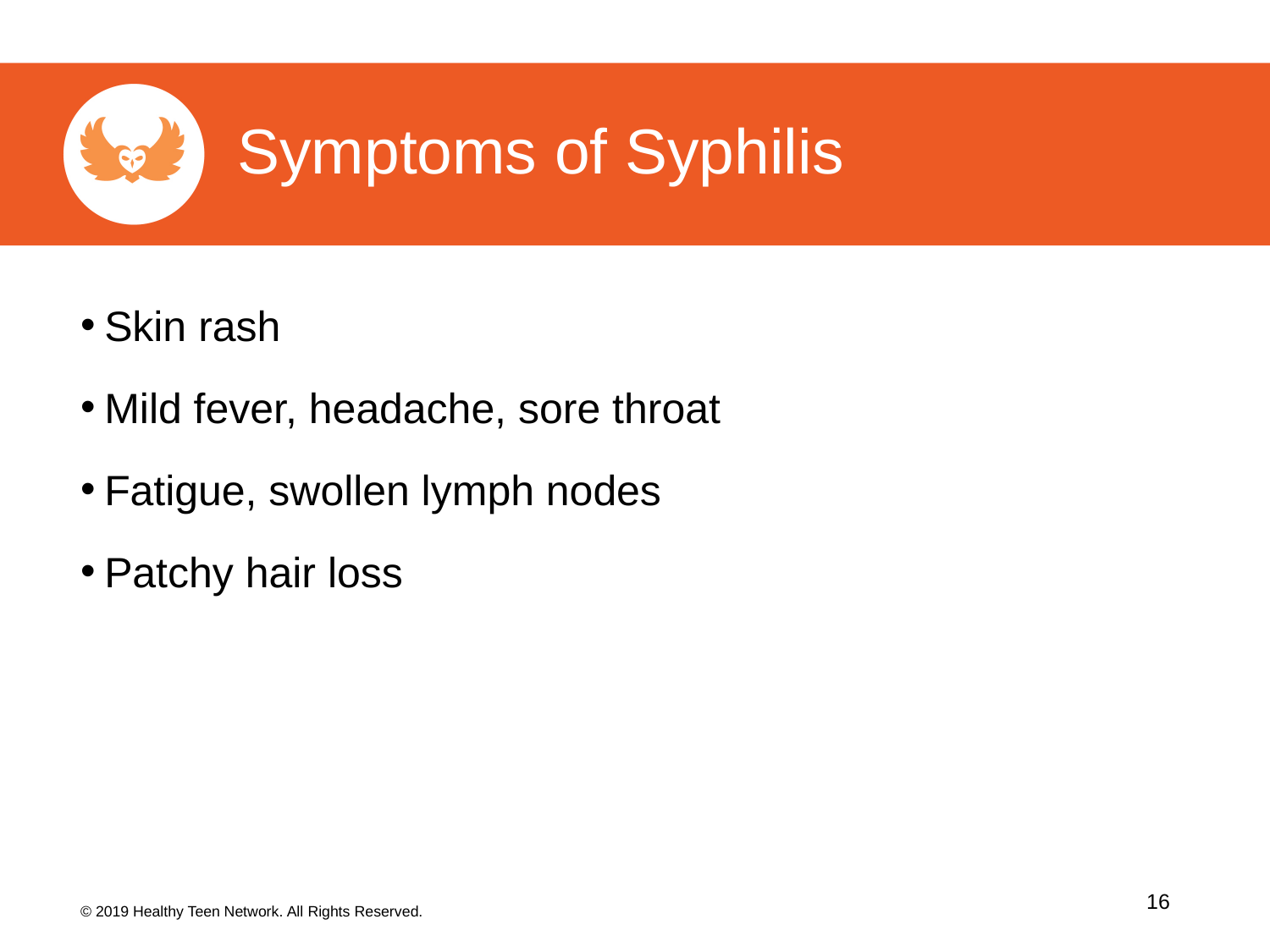

Symptoms of Syphilis
Skin rash
Mild fever, headache, sore throat
Fatigue, swollen lymph nodes
Patchy hair loss